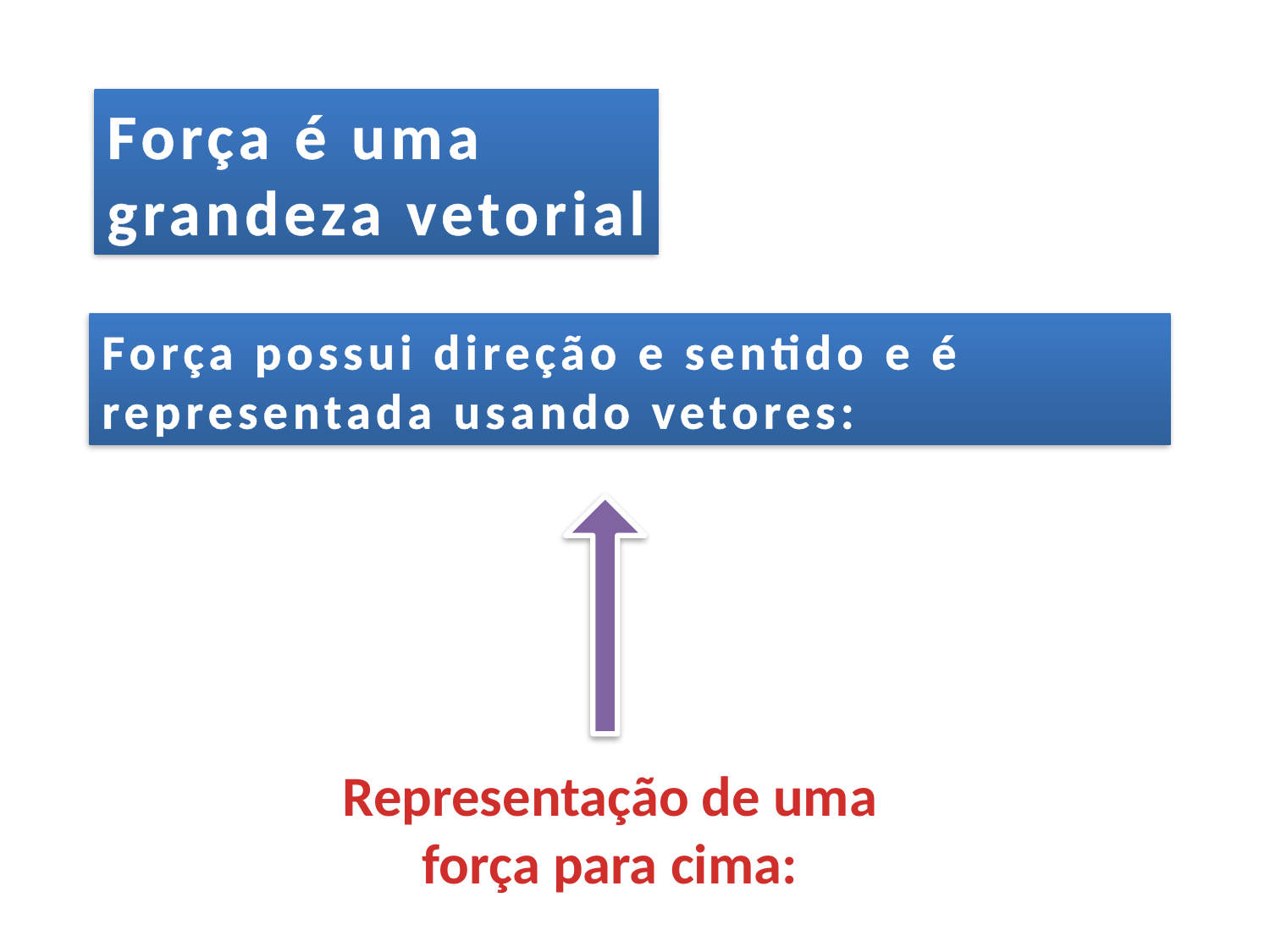

Força é uma
grandeza vetorial
Força possui direção e sentido e é representada usando vetores:

Representação de uma força para cima: